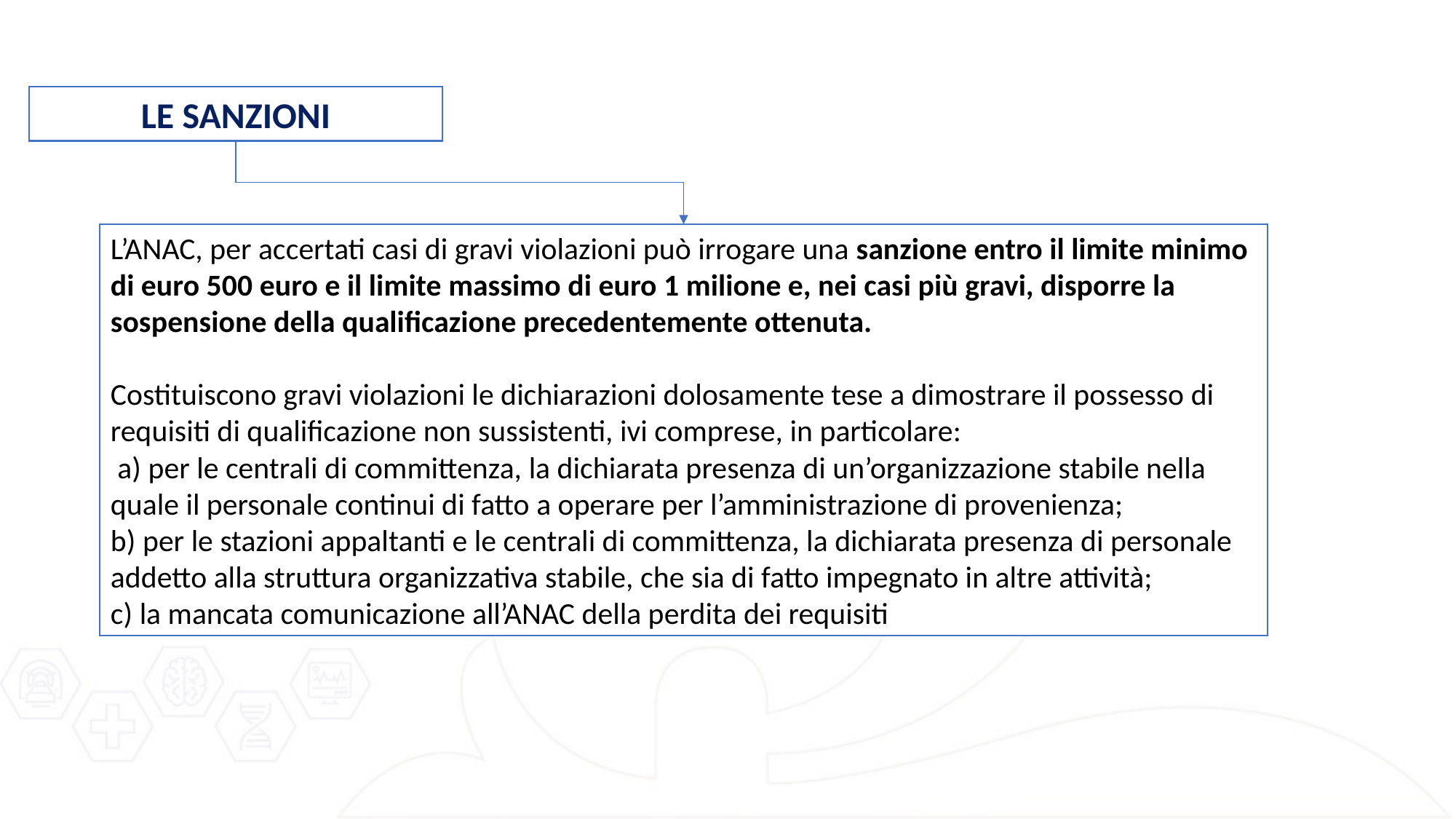

LE SANZIONI
L’ANAC, per accertati casi di gravi violazioni può irrogare una sanzione entro il limite minimo di euro 500 euro e il limite massimo di euro 1 milione e, nei casi più gravi, disporre la sospensione della qualificazione precedentemente ottenuta.

Costituiscono gravi violazioni le dichiarazioni dolosamente tese a dimostrare il possesso di requisiti di qualificazione non sussistenti, ivi comprese, in particolare:
 a) per le centrali di committenza, la dichiarata presenza di un’organizzazione stabile nella quale il personale continui di fatto a operare per l’amministrazione di provenienza;
b) per le stazioni appaltanti e le centrali di committenza, la dichiarata presenza di personale addetto alla struttura organizzativa stabile, che sia di fatto impegnato in altre attività;
c) la mancata comunicazione all’ANAC della perdita dei requisiti